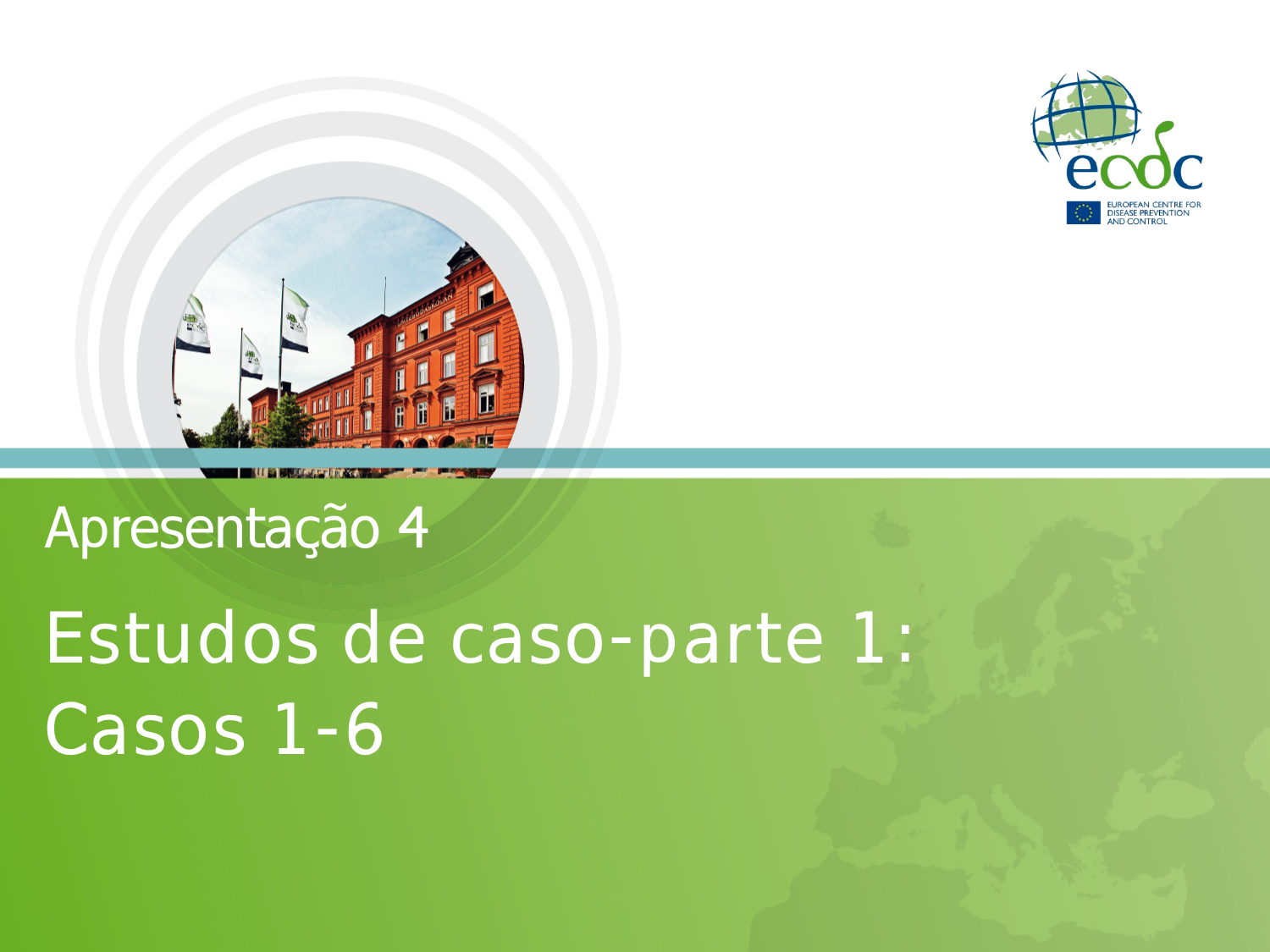

# Apresentação 4
Estudos de caso-parte 1:
Casos 1-6